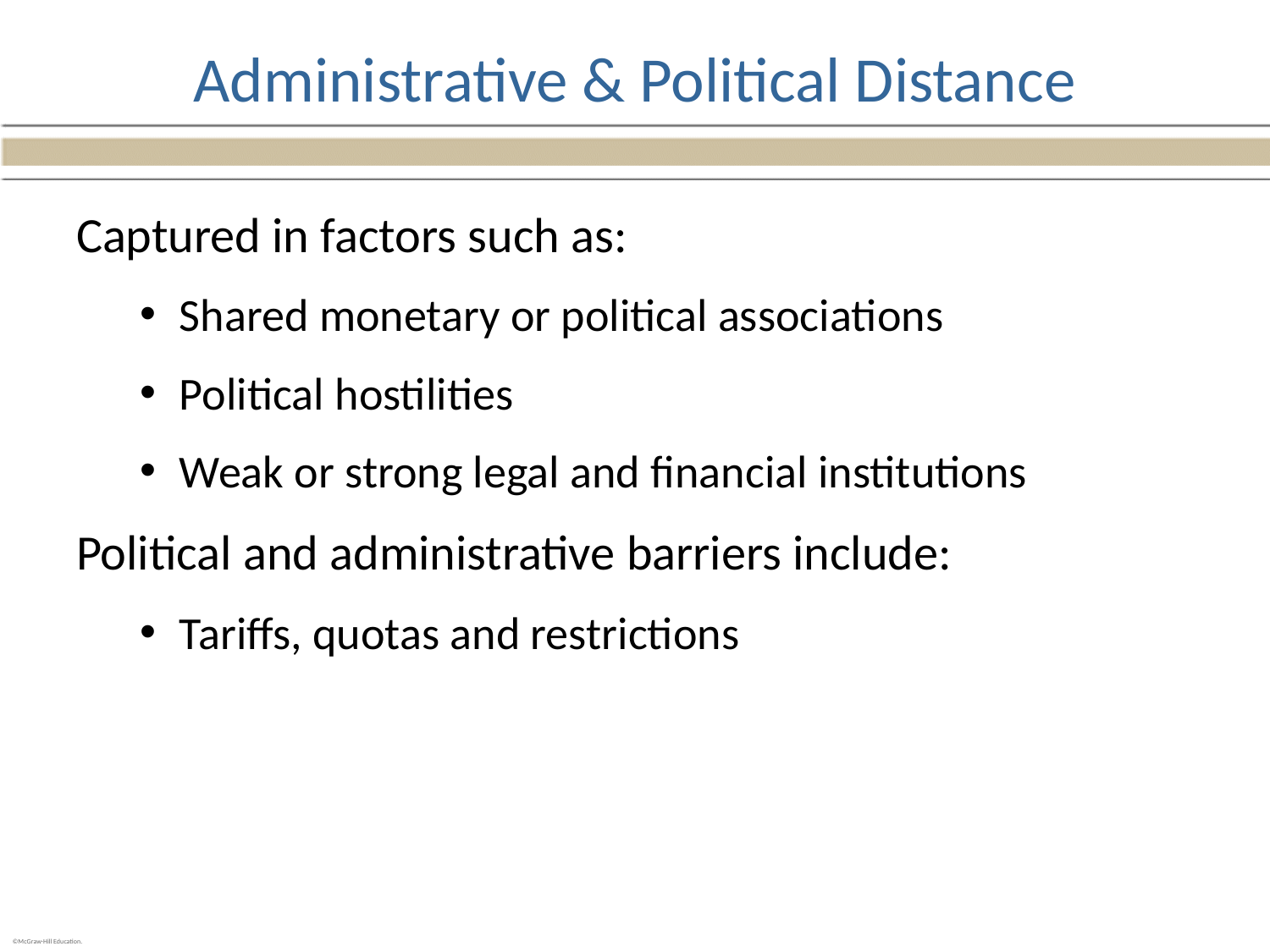

# Administrative & Political Distance
Captured in factors such as:
Shared monetary or political associations
Political hostilities
Weak or strong legal and financial institutions
Political and administrative barriers include:
Tariffs, quotas and restrictions